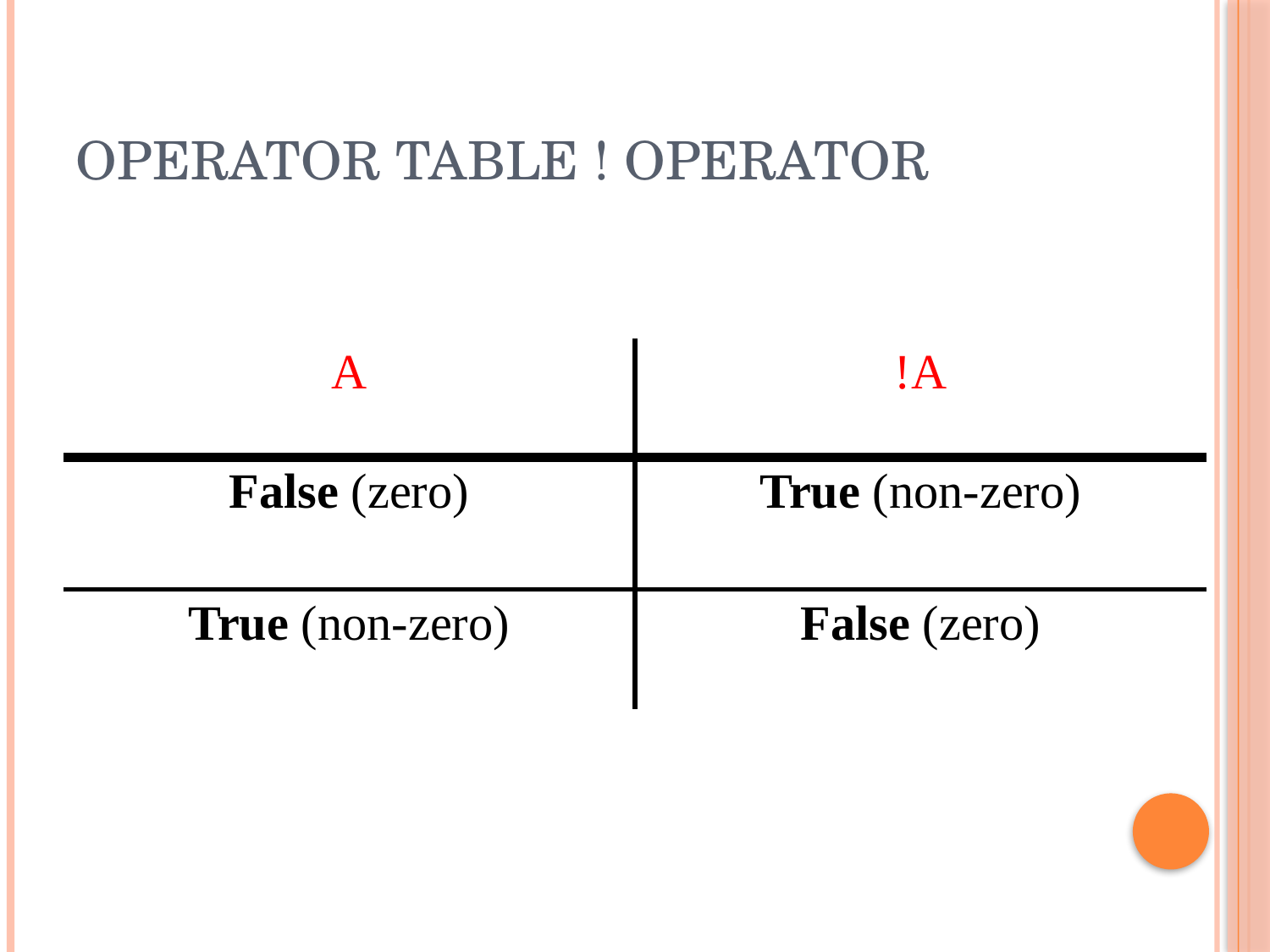

# Operator Table ! Operator
| A | !A |
| --- | --- |
| False (zero) | True (non-zero) |
| True (non-zero) | False (zero) |
11